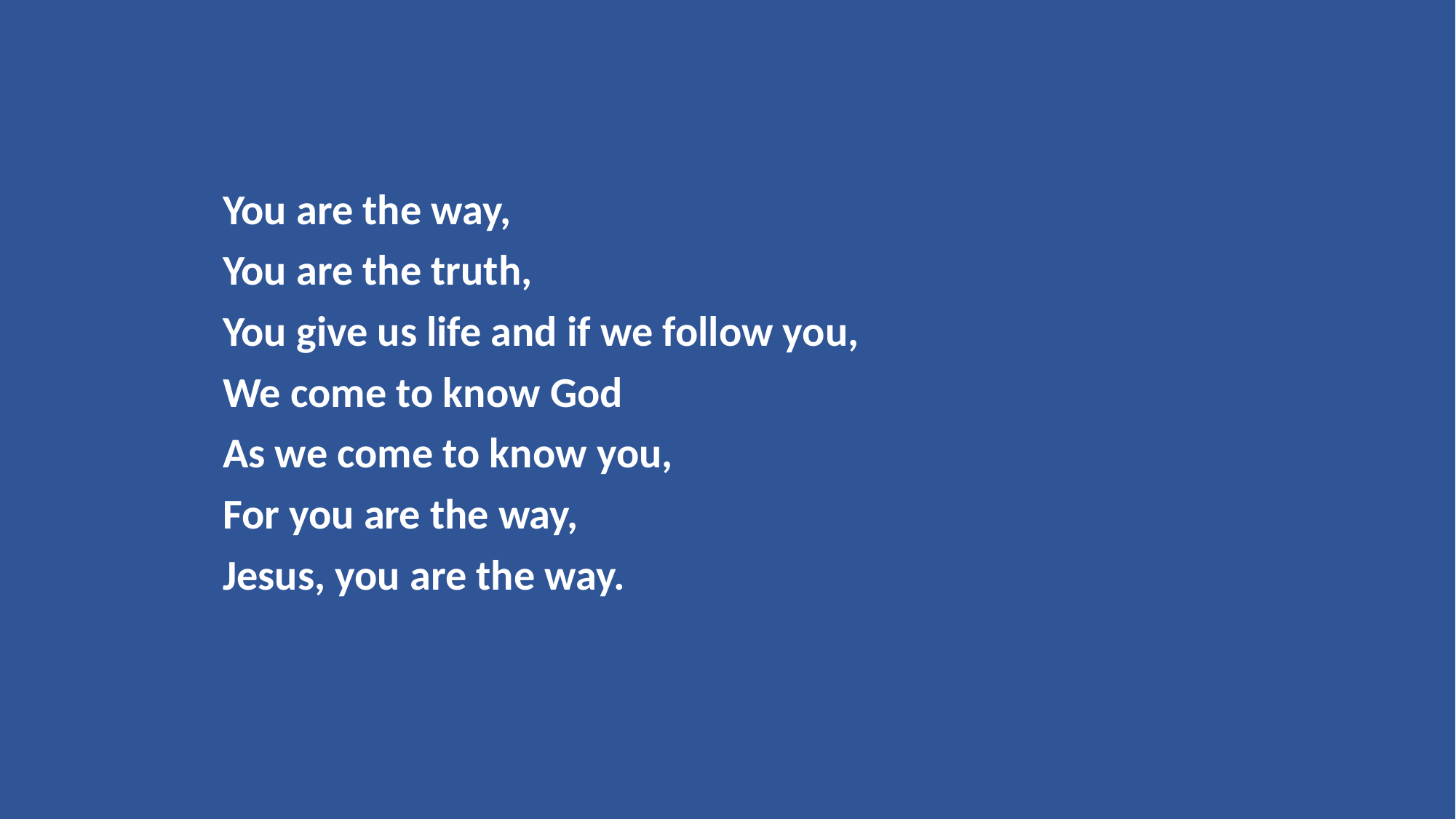

You are the way,
You are the truth,
You give us life and if we follow you,
We come to know God
As we come to know you,
For you are the way,
Jesus, you are the way.